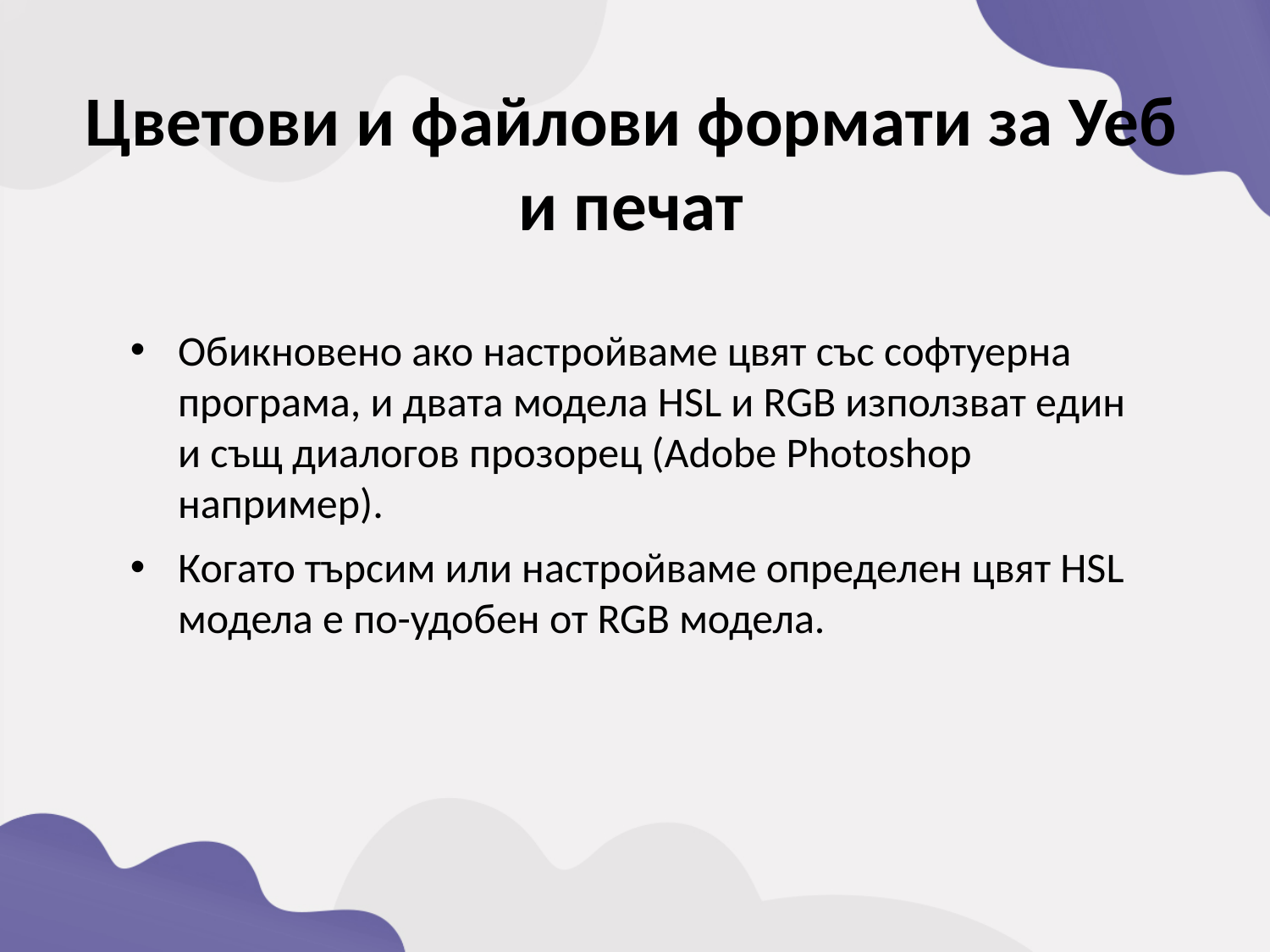

Цветови и файлови формати за Уеб и печат
Обикновено ако настройваме цвят със софтуерна програма, и двата модела HSL и RGB използват един и същ диалогов прозорец (Adobe Photoshop например).
Когато търсим или настройваме определен цвят HSL модела е по-удобен от RGB модела.